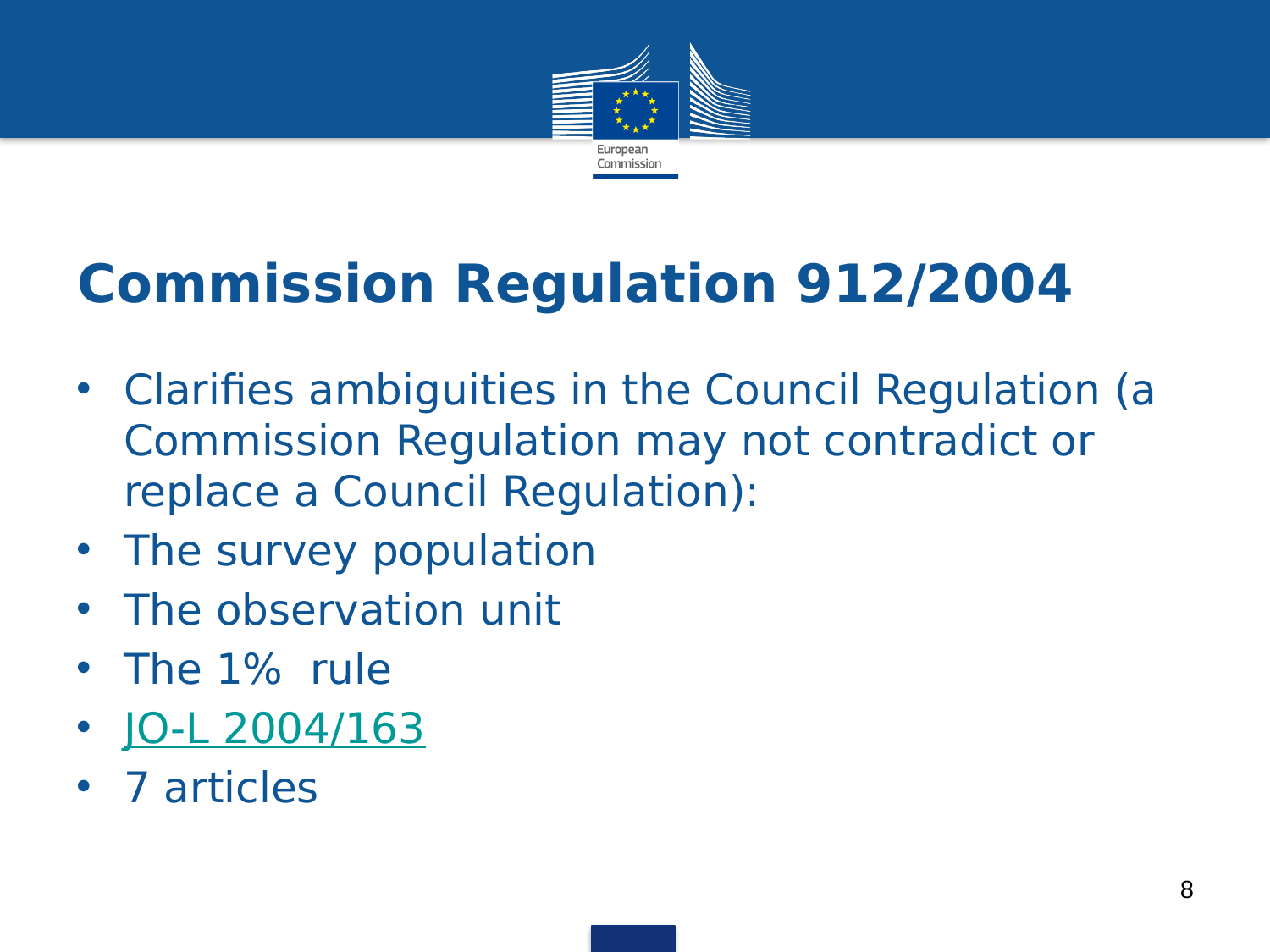

# Commission Regulation 912/2004
Clarifies ambiguities in the Council Regulation (a Commission Regulation may not contradict or replace a Council Regulation):
The survey population
The observation unit
The 1%  rule
JO-L 2004/163
7 articles
8